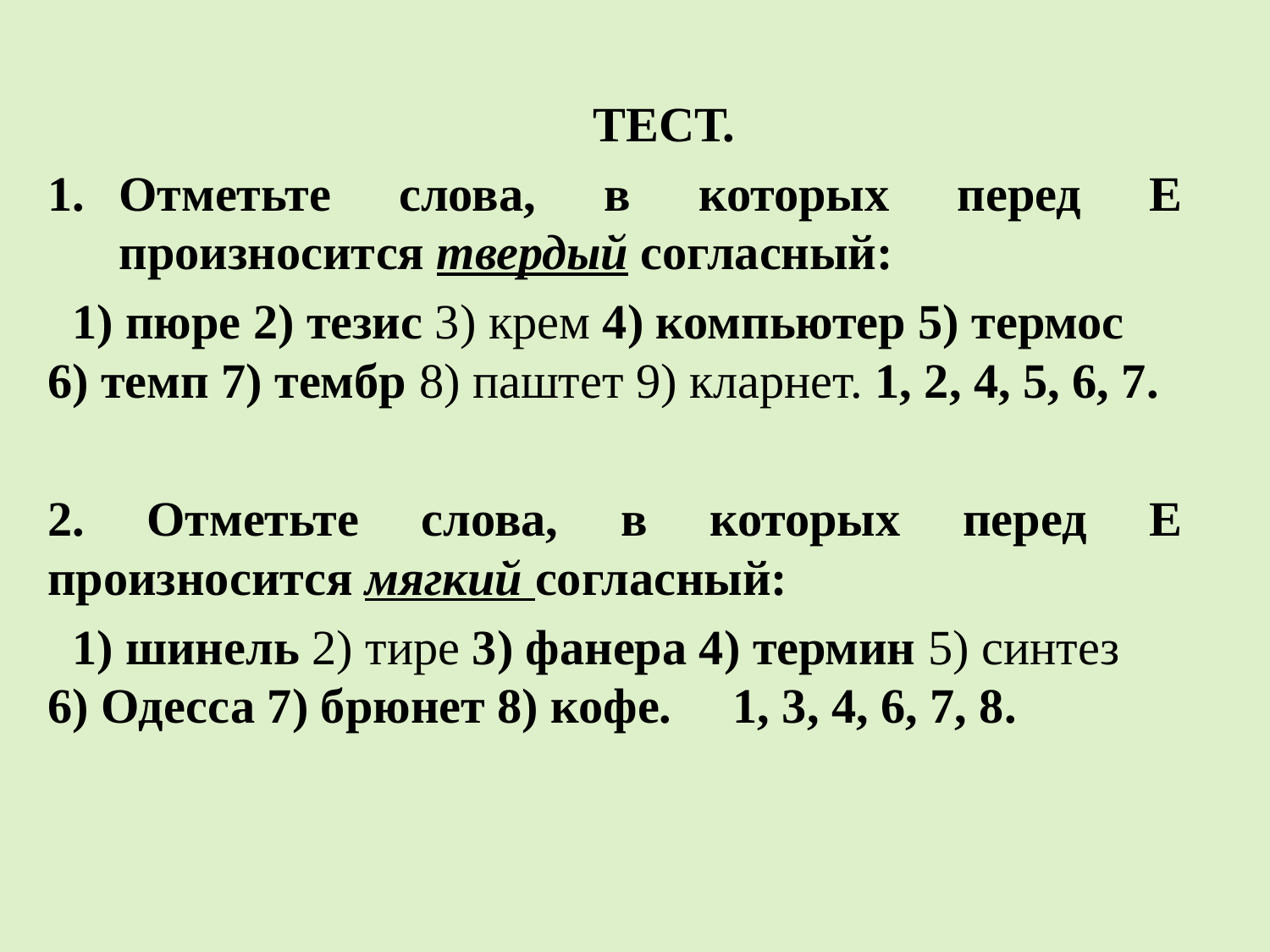

#
        ТЕСТ.
Отметьте слова, в которых перед Е произносится твердый согласный:
  1) пюре 2) тезис 3) крем 4) компьютер 5) термос   6) темп 7) тембр 8) паштет 9) кларнет. 1, 2, 4, 5, 6, 7.

2. Отметьте слова, в которых перед Е произносится мягкий согласный:
  1) шинель 2) тире 3) фанера 4) термин 5) синтез  6) Одесса 7) брюнет 8) кофе.     1, 3, 4, 6, 7, 8.